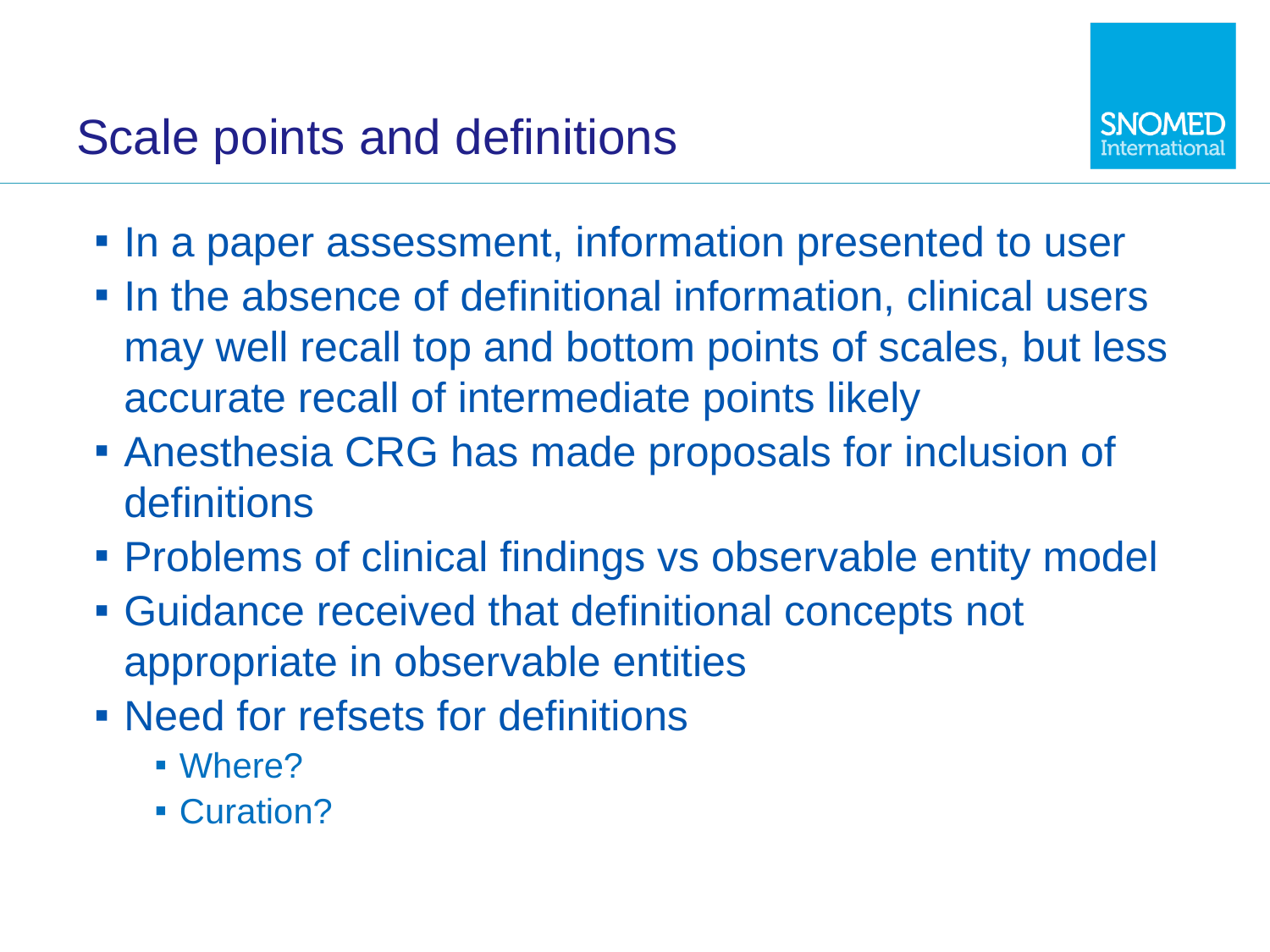

# Scale points and definitions
In a paper assessment, information presented to user
In the absence of definitional information, clinical users may well recall top and bottom points of scales, but less accurate recall of intermediate points likely
Anesthesia CRG has made proposals for inclusion of definitions
Problems of clinical findings vs observable entity model
Guidance received that definitional concepts not appropriate in observable entities
Need for refsets for definitions
Where?
Curation?